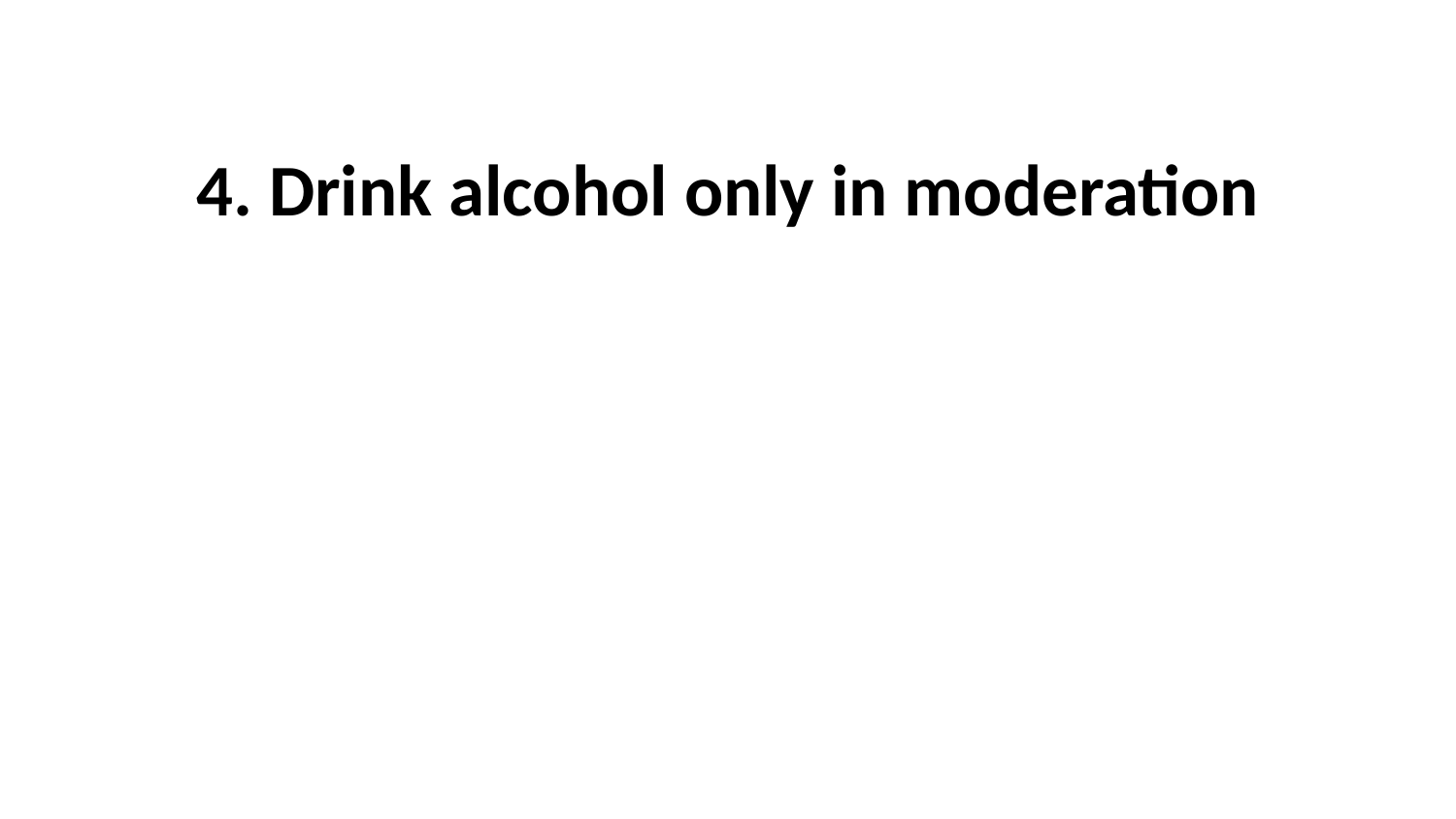

# 4. Drink alcohol only in moderation